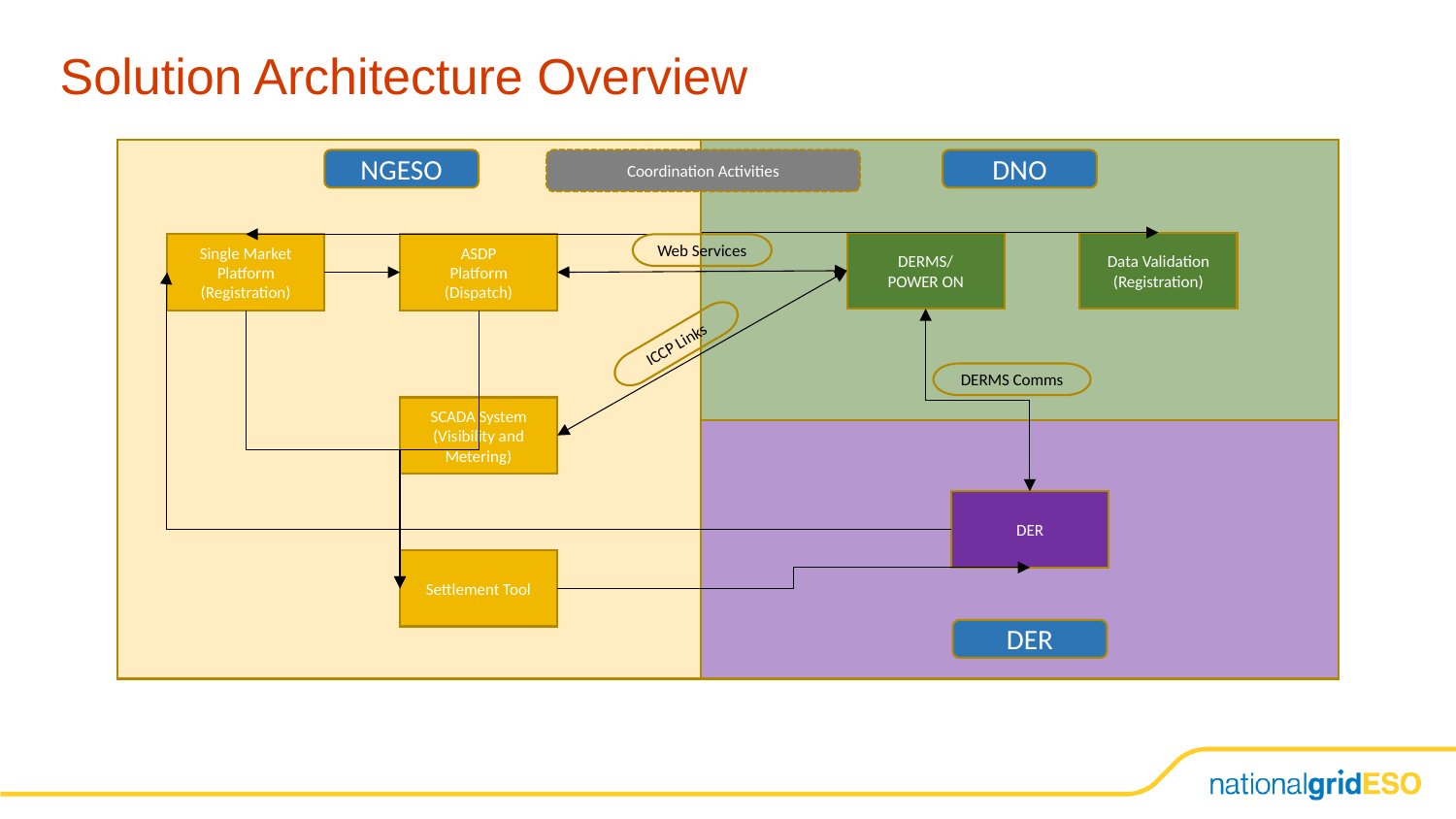

# Solution Architecture Overview

NGESO
DNO
DERMS/
POWER ON
Data Validation
(Registration)
Single Market Platform
(Registration)
ASDP
Platform
(Dispatch)
Web Services
ICCP Links
DERMS Comms
SCADA System
(Visibility and Metering)

DER
Settlement Tool
DER
Coordination Activities